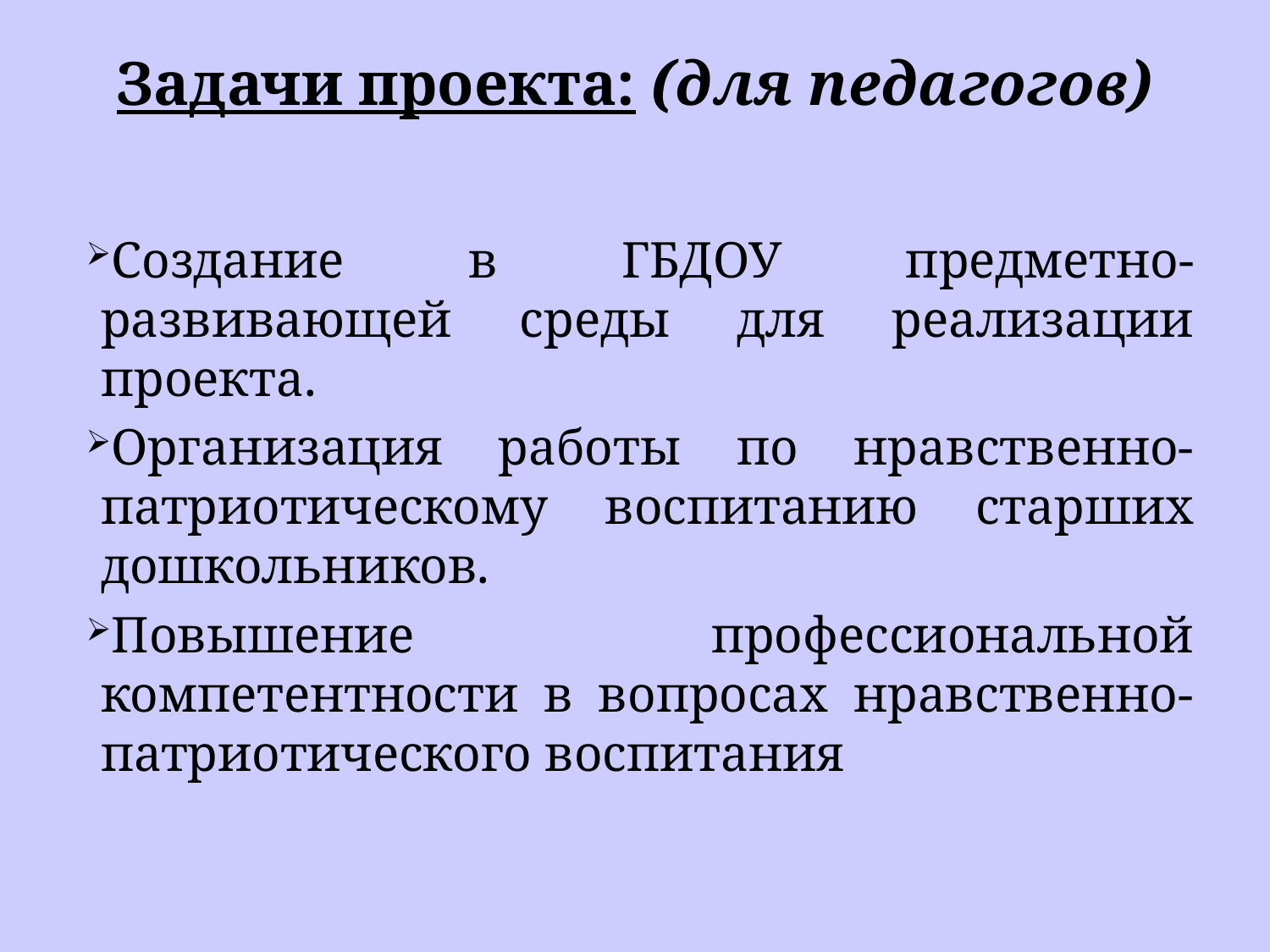

# Задачи проекта: (для педагогов)
Создание в ГБДОУ предметно-развивающей среды для реализации проекта.
Организация работы по нравственно-патриотическому воспитанию старших дошкольников.
Повышение профессиональной компетентности в вопросах нравственно-патриотического воспитания